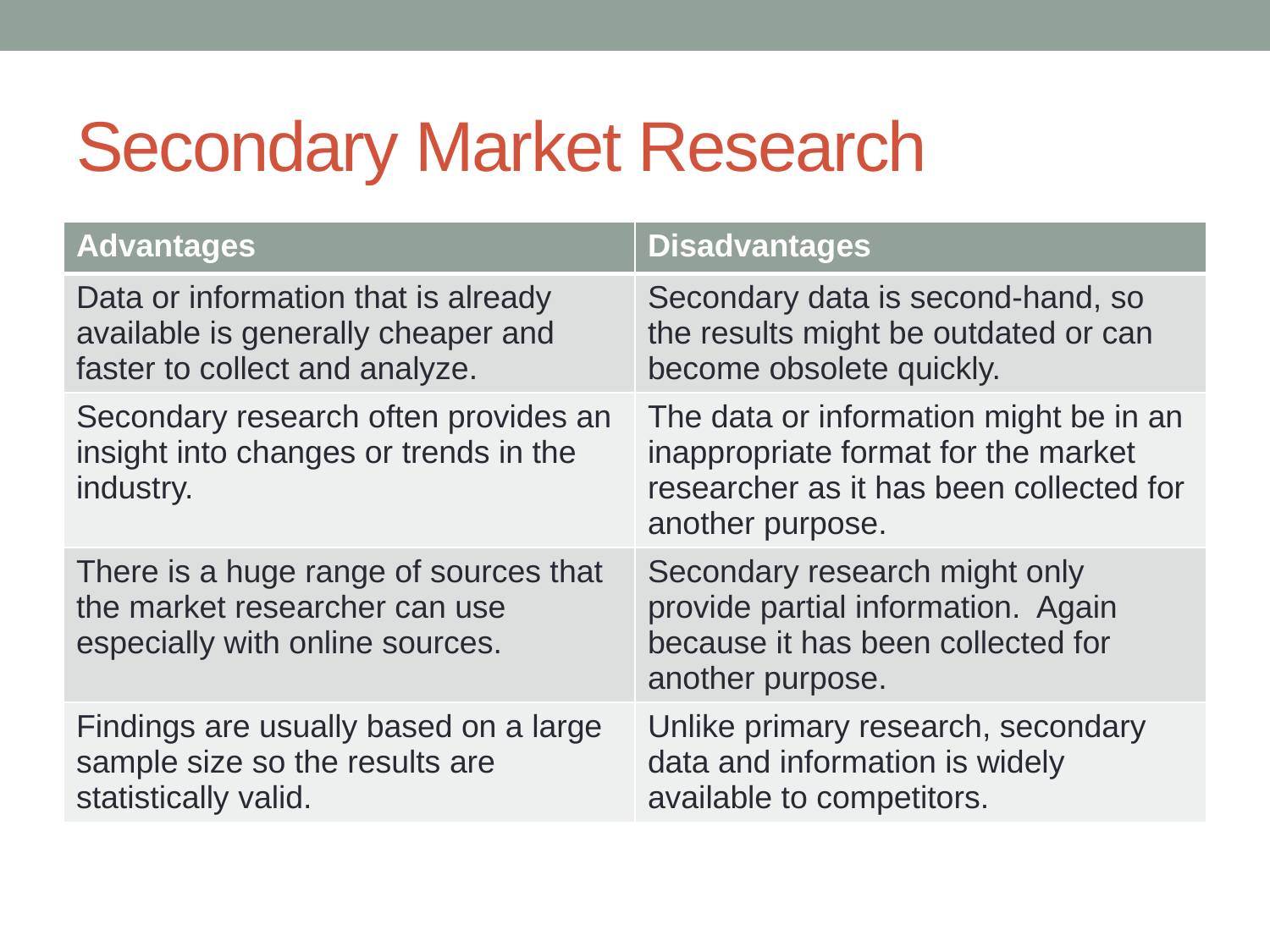

# Secondary Market Research
| Advantages | Disadvantages |
| --- | --- |
| Data or information that is already available is generally cheaper and faster to collect and analyze. | Secondary data is second-hand, so the results might be outdated or can become obsolete quickly. |
| Secondary research often provides an insight into changes or trends in the industry. | The data or information might be in an inappropriate format for the market researcher as it has been collected for another purpose. |
| There is a huge range of sources that the market researcher can use especially with online sources. | Secondary research might only provide partial information. Again because it has been collected for another purpose. |
| Findings are usually based on a large sample size so the results are statistically valid. | Unlike primary research, secondary data and information is widely available to competitors. |